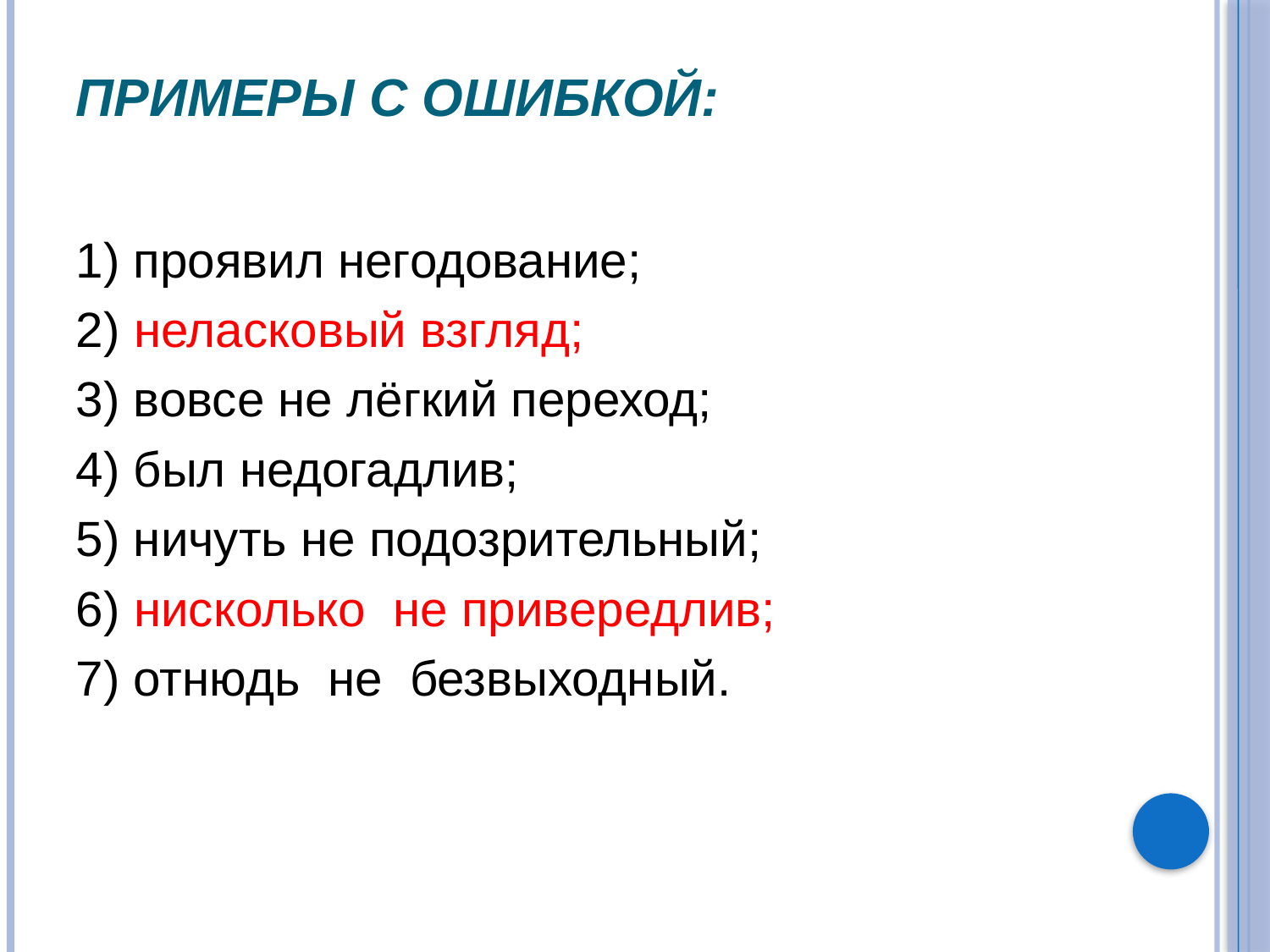

# Примеры с ошибкой:
1) проявил негодование;
2) неласковый взгляд;
3) вовсе не лёгкий переход;
4) был недогадлив;
5) ничуть не подозрительный;
6) нисколько  не привередлив;
7) отнюдь  не  безвыходный.